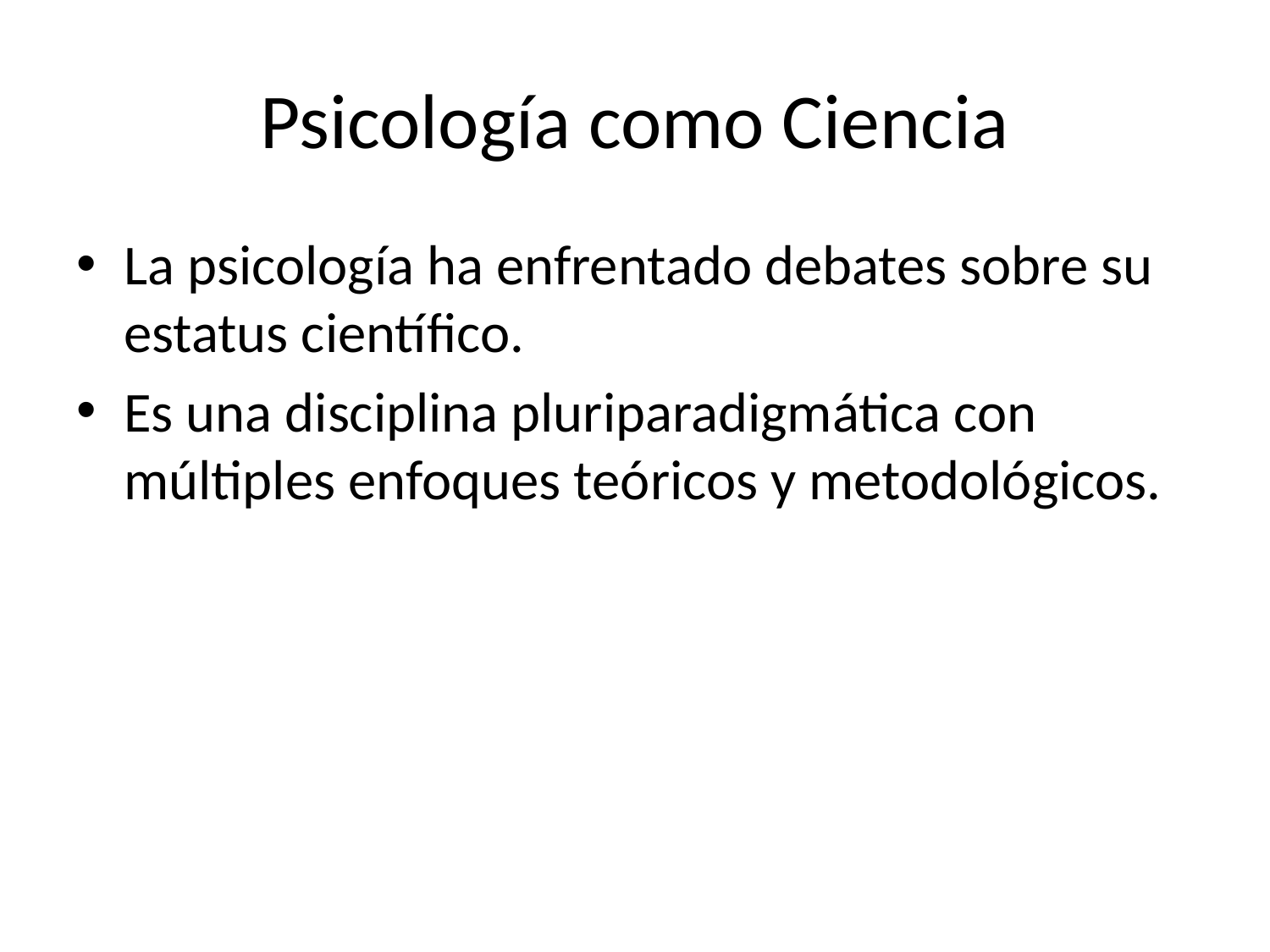

# Psicología como Ciencia
La psicología ha enfrentado debates sobre su estatus científico.
Es una disciplina pluriparadigmática con múltiples enfoques teóricos y metodológicos.